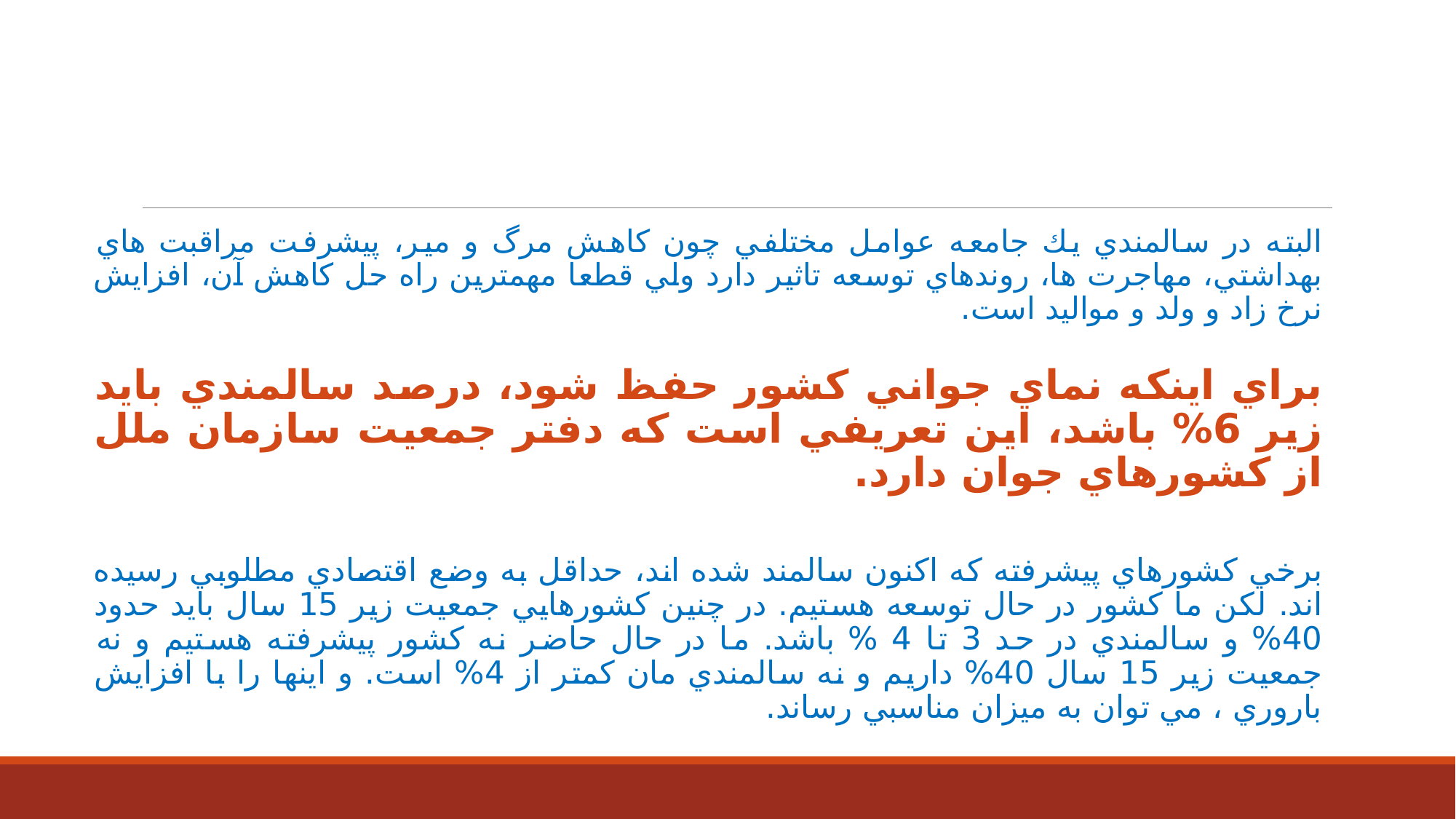

البته در سالمندي يك جامعه عوامل مختلفي چون كاهش مرگ و مير، پيشرفت مراقبت هاي بهداشتي، مهاجرت ها، روندهاي توسعه تاثير دارد ولي قطعا مهمترين راه حل كاهش آن، افزايش نرخ زاد و ولد و مواليد است.
براي اينكه نماي جواني كشور حفظ شود، درصد سالمندي بايد زير 6% باشد، اين تعريفي است كه دفتر جمعيت سازمان ملل از كشورهاي جوان دارد.

برخي كشورهاي پيشرفته كه اكنون سالمند شده اند، حداقل به وضع اقتصادي مطلوبي رسيده اند. لكن ما كشور در حال توسعه هستيم. در چنين كشورهايي جمعيت زير 15 سال بايد حدود 40% و سالمندي در حد 3 تا 4 % باشد. ما در حال حاضر نه كشور پيشرفته هستيم و نه جمعيت زير 15 سال 40% داريم و نه سالمندي مان كمتر از 4% است. و اينها را با افزايش باروري ، مي توان به ميزان مناسبي رساند.